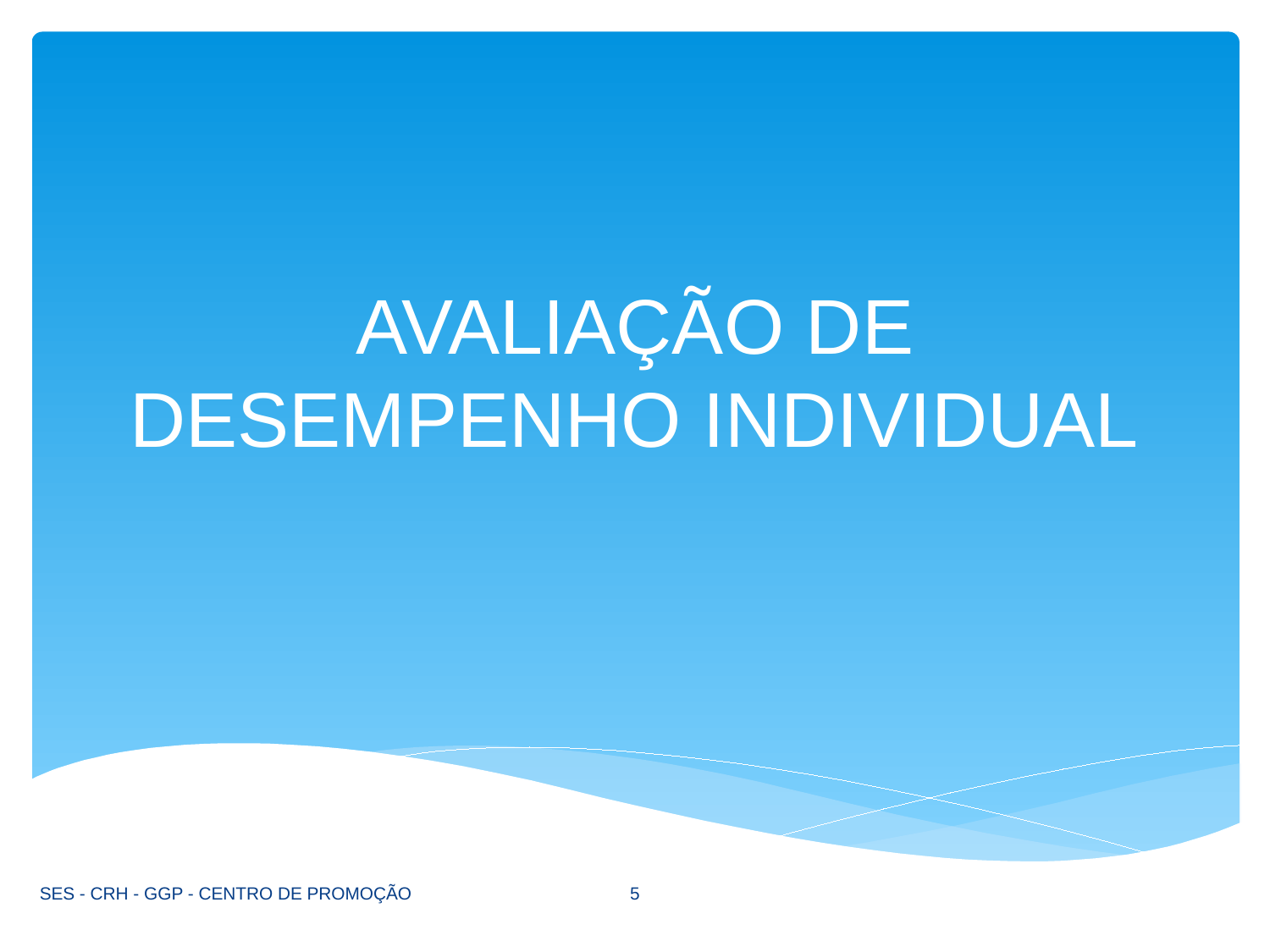

# AVALIAÇÃO DE DESEMPENHO INDIVIDUAL
5
SES - CRH - GGP - CENTRO DE PROMOÇÃO